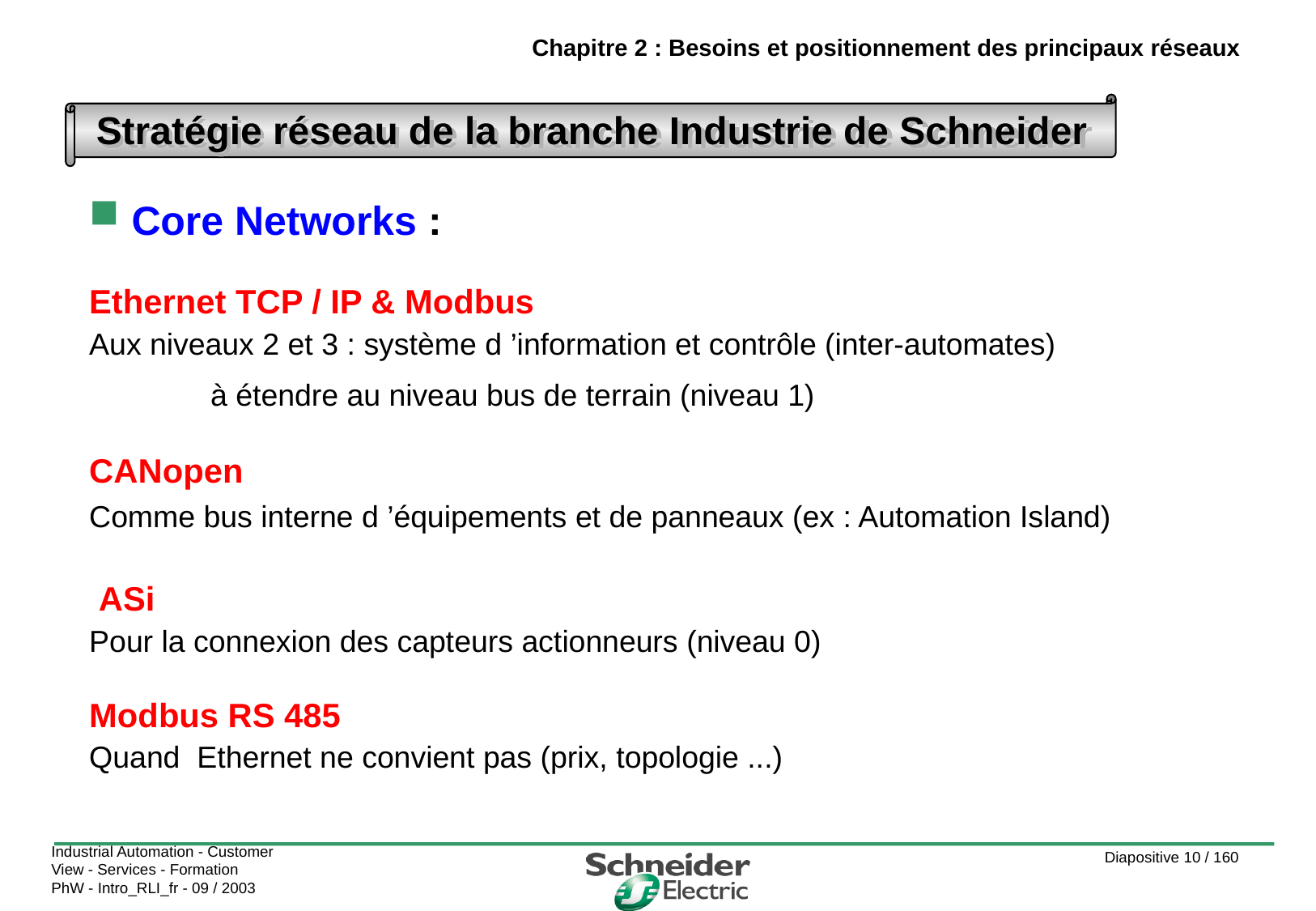

Chapitre 2 : Besoins et positionnement des principaux réseaux

Stratégie réseau de la branche Industrie de Schneider
 Core Networks :
Ethernet TCP / IP & Modbus
Aux niveaux 2 et 3 : système d ’information et contrôle (inter-automates)
	à étendre au niveau bus de terrain (niveau 1)
CANopen
Comme bus interne d ’équipements et de panneaux (ex : Automation Island)
.ASi
Pour la connexion des capteurs actionneurs (niveau 0)
Modbus RS 485
Quand  Ethernet ne convient pas (prix, topologie ...)
Industrial Automation - Customer View - Services - Formation
PhW - Intro_RLI_fr - 09 / 2003